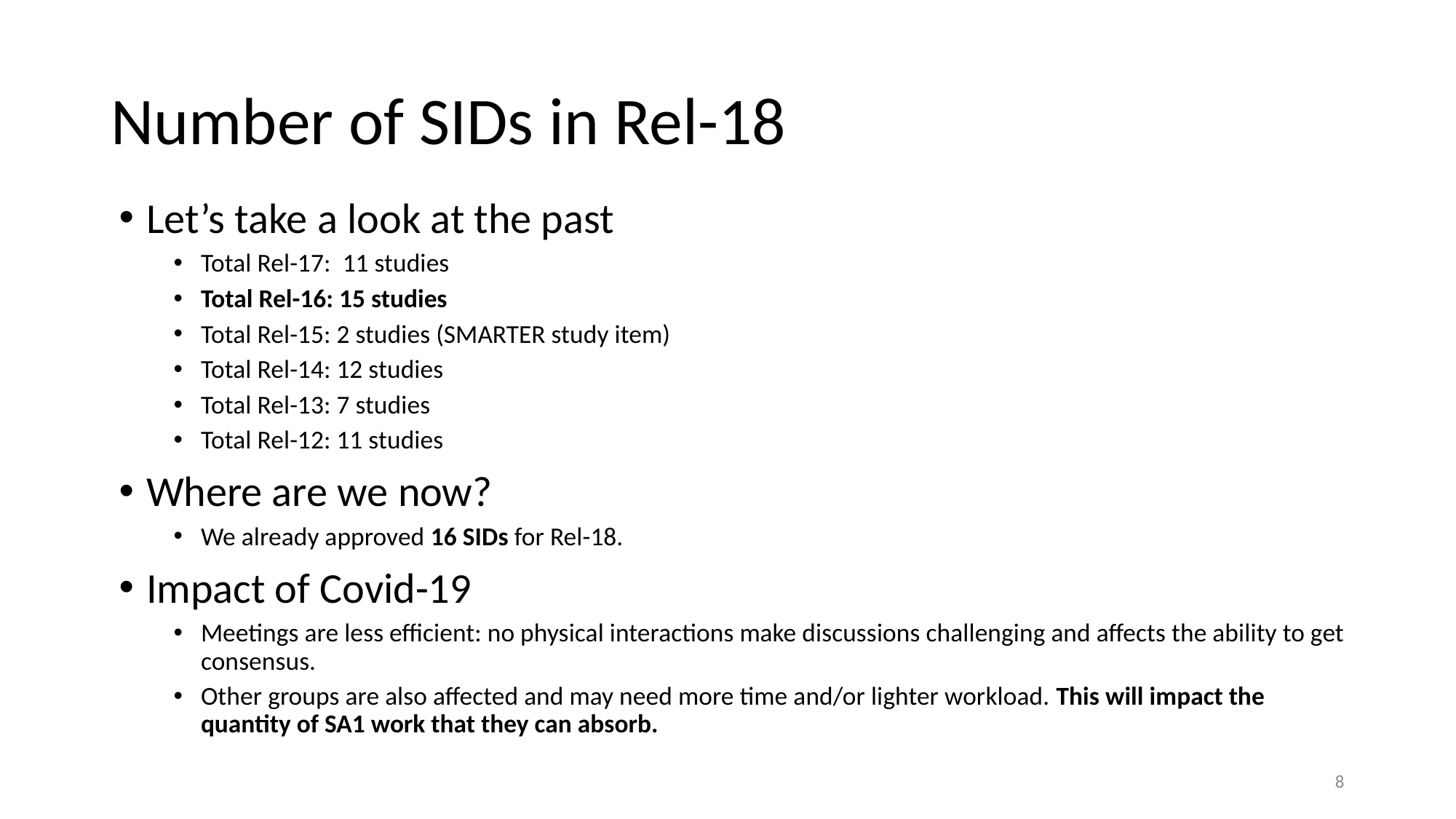

# Number of SIDs in Rel-18
Let’s take a look at the past
Total Rel-17:  11 studies
Total Rel-16: 15 studies
Total Rel-15: 2 studies (SMARTER study item)
Total Rel-14: 12 studies
Total Rel-13: 7 studies
Total Rel-12: 11 studies
Where are we now?
We already approved 16 SIDs for Rel-18.
Impact of Covid-19
Meetings are less efficient: no physical interactions make discussions challenging and affects the ability to get consensus.
Other groups are also affected and may need more time and/or lighter workload. This will impact the quantity of SA1 work that they can absorb.

8